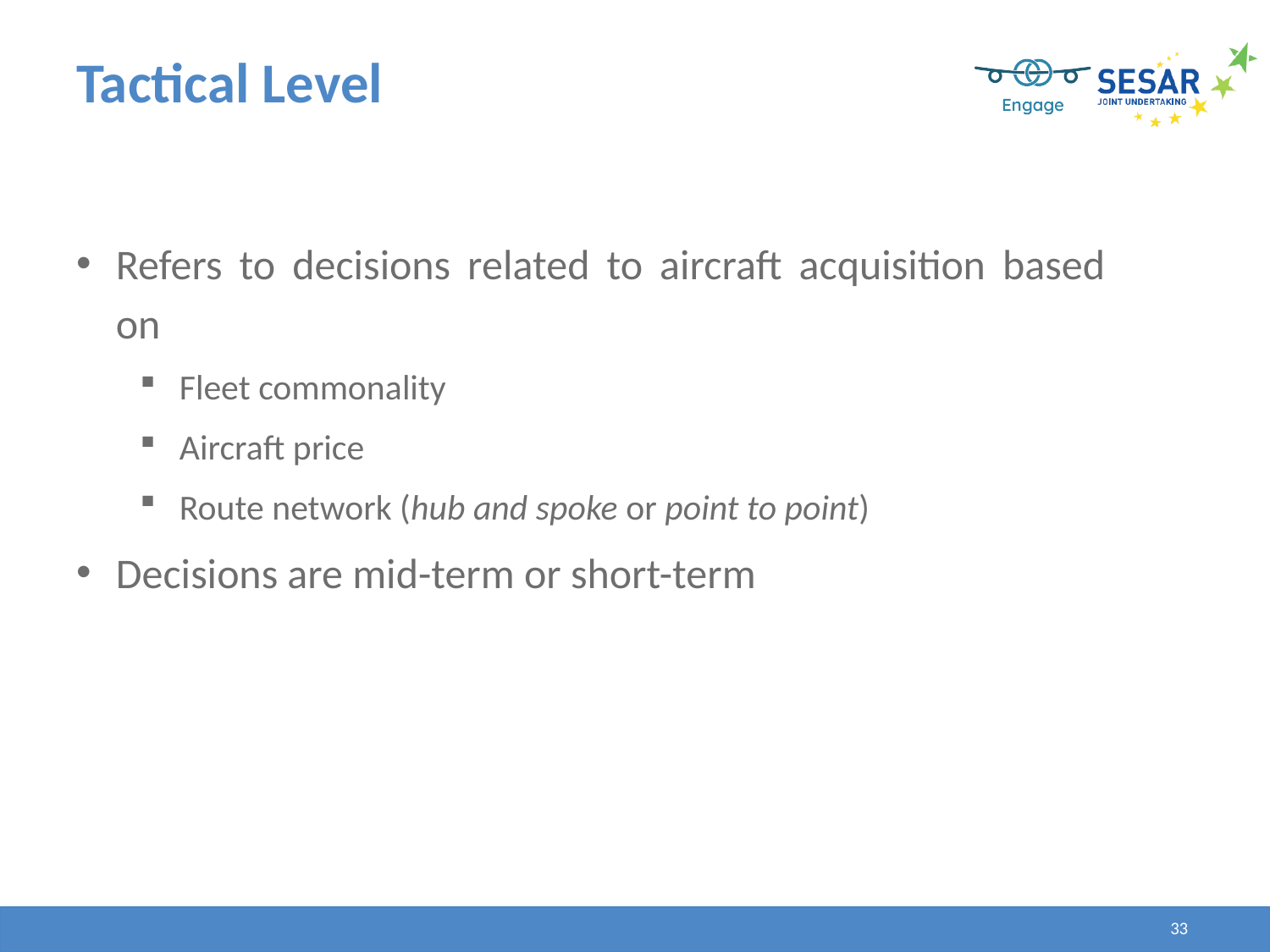

# Tactical Level
Refers to decisions related to aircraft acquisition based on
Fleet commonality
Aircraft price
Route network (hub and spoke or point to point)
Decisions are mid-term or short-term

33